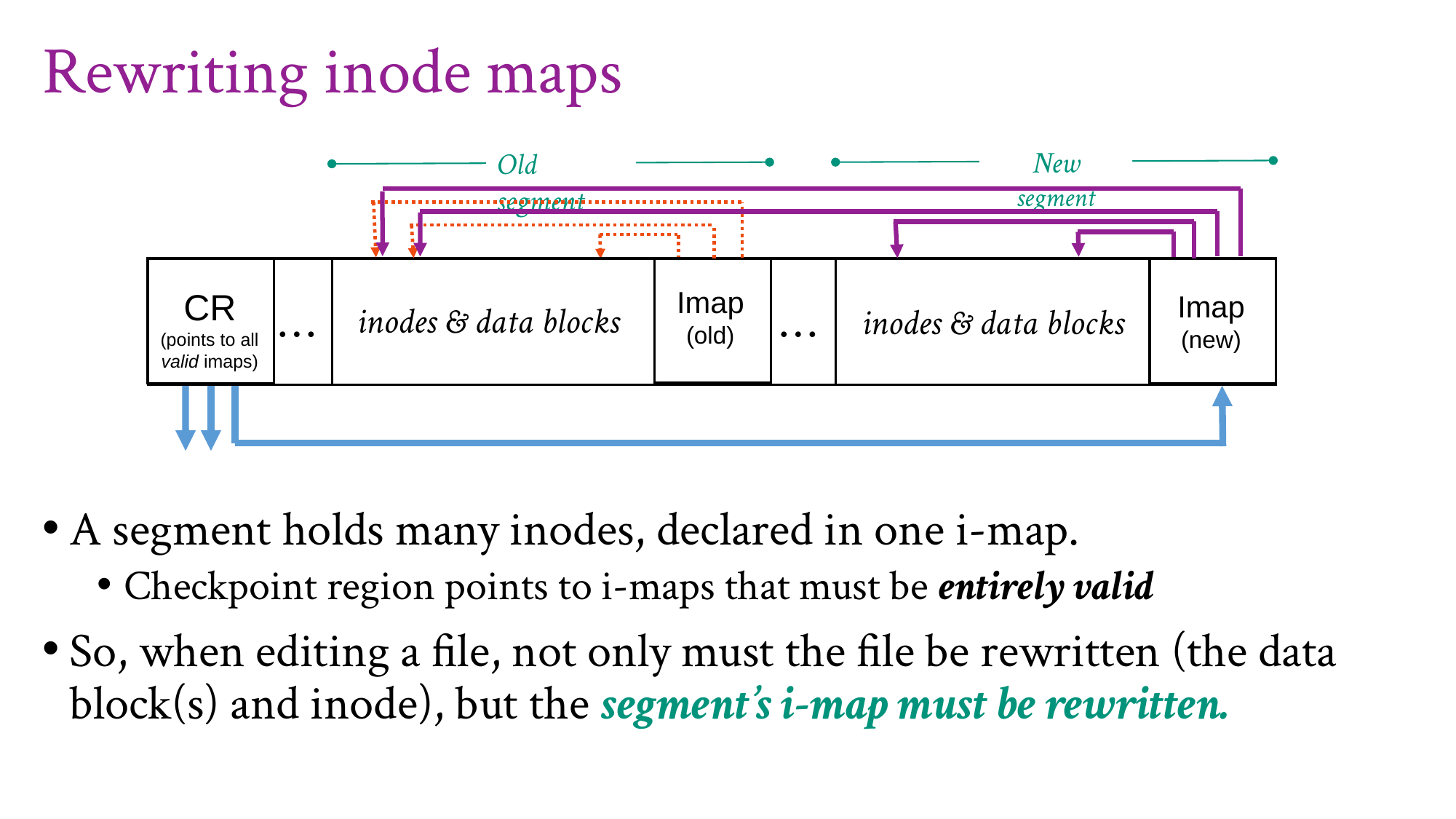

# Rewriting inode maps
New segment
Old segment

Imap
(old)
CR
(points to all valid imaps)
Imap
(new)
…
…
inodes & data blocks
inodes & data blocks
A segment holds many inodes, declared in one i-map.
Checkpoint region points to i-maps that must be entirely valid
So, when editing a file, not only must the file be rewritten (the data block(s) and inode), but the segment’s i-map must be rewritten.